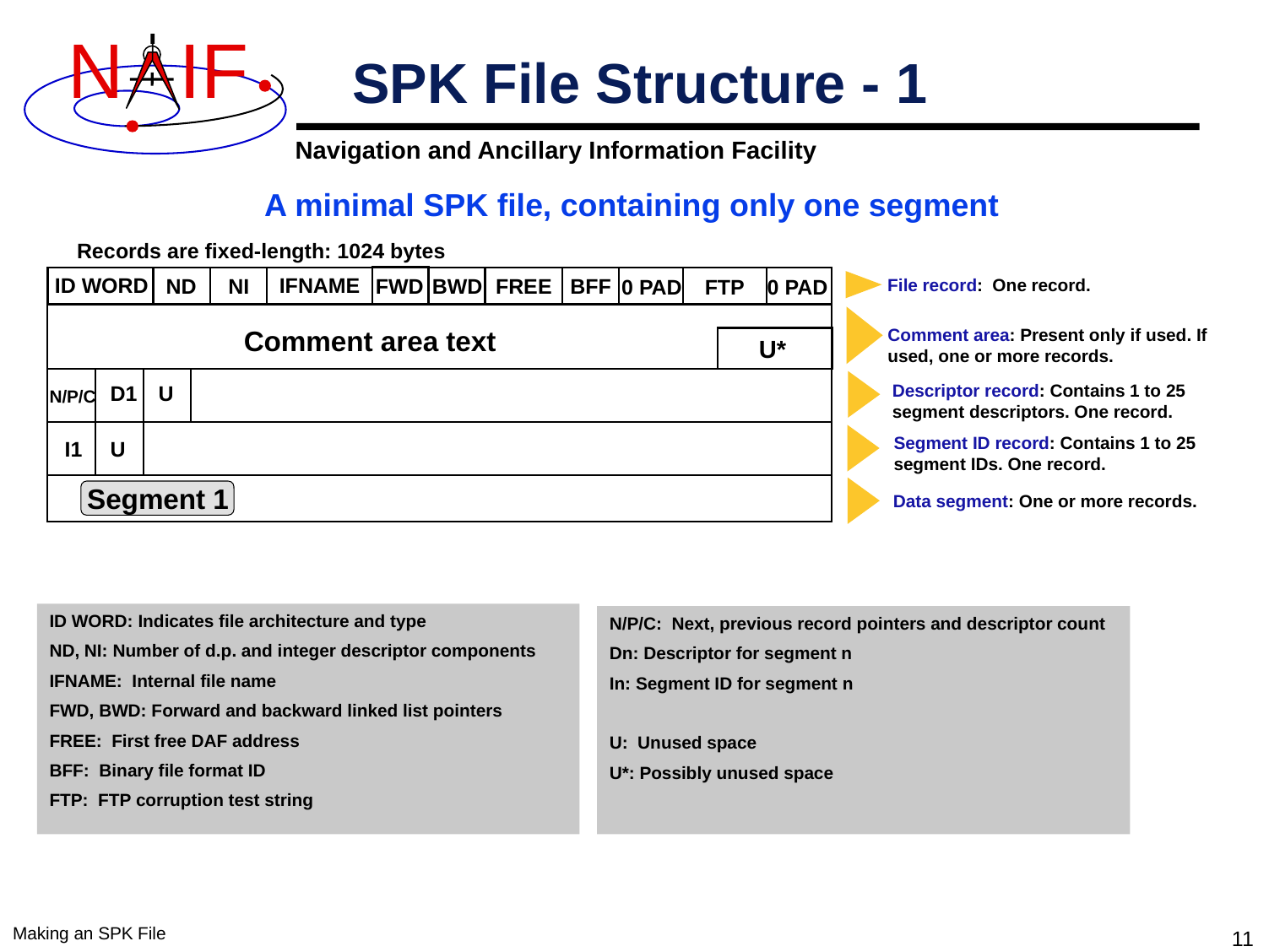

# SPK File Structure - 1
A minimal SPK file, containing only one segment
Records are fixed-length: 1024 bytes
ID WORD
IFNAME

ND
NI
BWD
FWD

FREE

BFF

FTP
0 PAD
File record:  One record.
0 PAD

Comment area text

Comment area: Present only if used. If used, one or more records.
U*

Descriptor record: Contains 1 to 25 segment descriptors. One record.
D1
U

N/P/C

Segment ID record: Contains 1 to 25 segment IDs. One record.
U
I1

Segment 1

Data segment: One or more records.

ID WORD: Indicates file architecture and type
ND, NI: Number of d.p. and integer descriptor components
IFNAME:  Internal file name
FWD, BWD: Forward and backward linked list pointers
FREE:  First free DAF address
BFF:  Binary file format ID
FTP:  FTP corruption test string
N/P/C:  Next, previous record pointers and descriptor count
Dn: Descriptor for segment n
In: Segment ID for segment n

U:  Unused space
U*: Possibly unused space
Making an SPK File
11